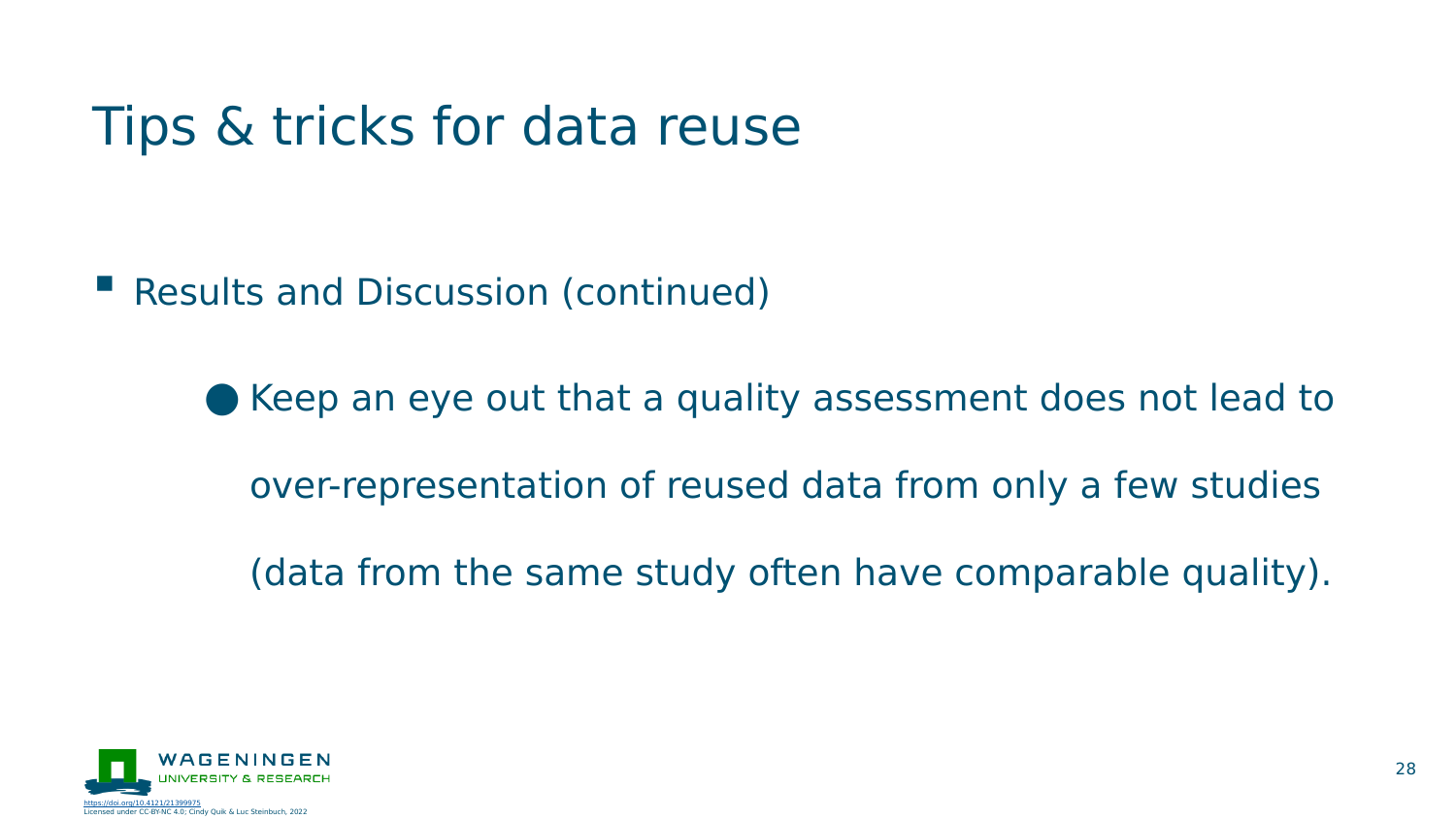

# Tips & tricks for data reuse
Results and Discussion (continued)
Keep an eye out that a quality assessment does not lead to over-representation of reused data from only a few studies (data from the same study often have comparable quality).

28